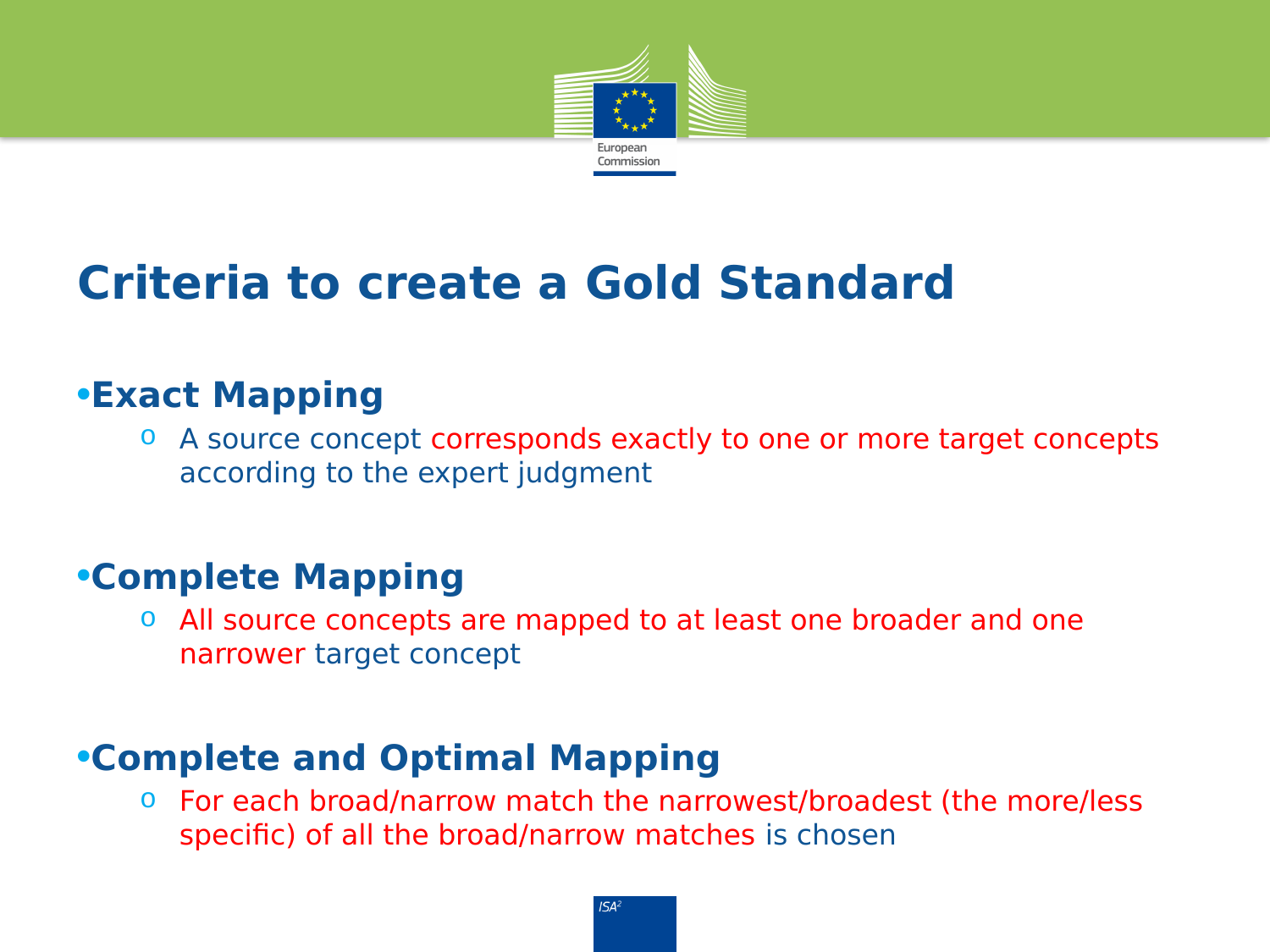

# Criteria to create a Gold Standard
Exact Mapping
A source concept corresponds exactly to one or more target concepts according to the expert judgment

Complete Mapping
All source concepts are mapped to at least one broader and one narrower target concept

Complete and Optimal Mapping
For each broad/narrow match the narrowest/broadest (the more/less specific) of all the broad/narrow matches is chosen